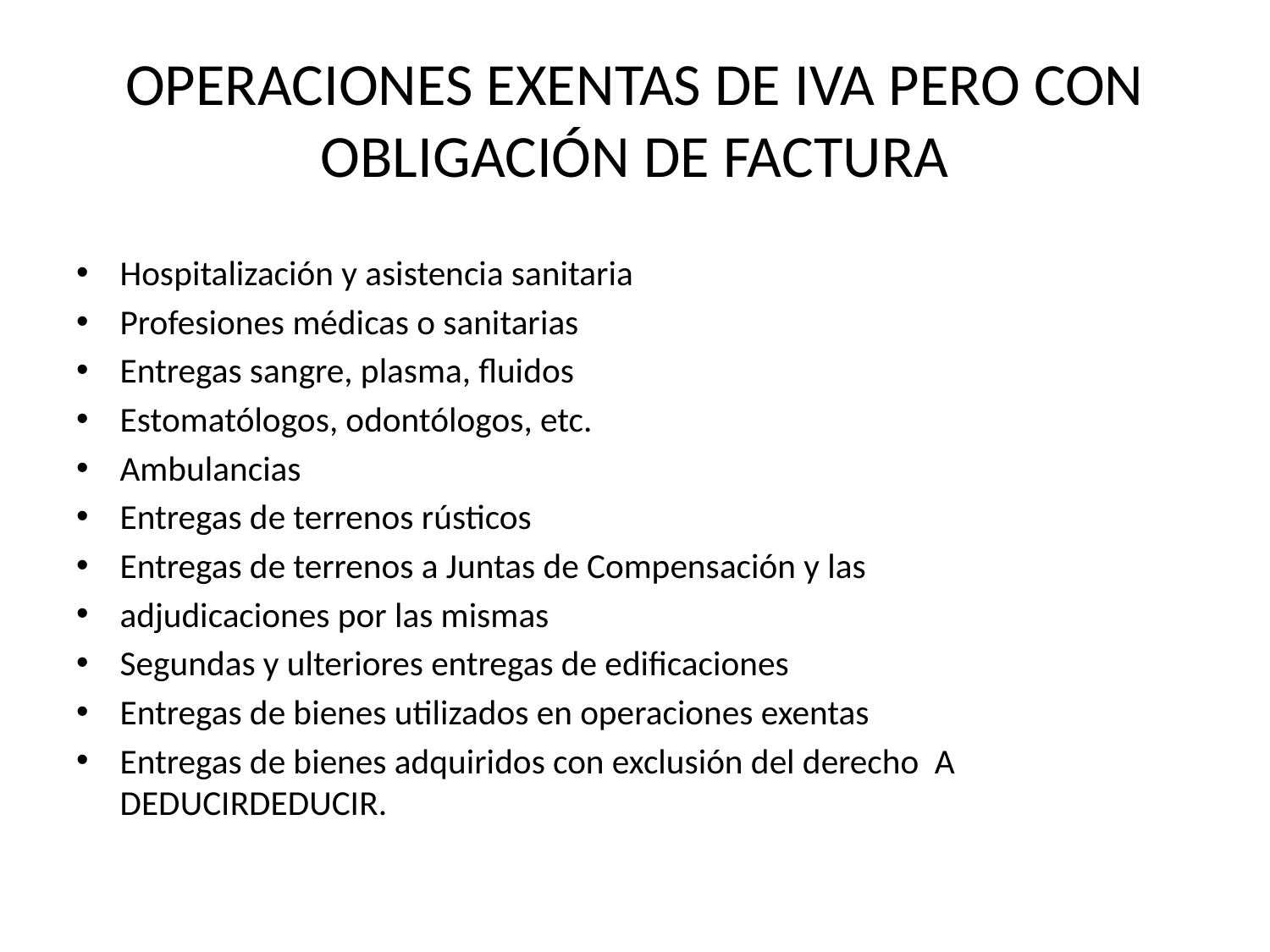

# OPERACIONES EXENTAS DE IVA PERO CON OBLIGACIÓN DE FACTURA

Hospitalización y asistencia sanitaria
Profesiones médicas o sanitarias
Entregas sangre, plasma, fluidos
Estomatólogos, odontólogos, etc.
Ambulancias
Entregas de terrenos rústicos
Entregas de terrenos a Juntas de Compensación y las
adjudicaciones por las mismas
Segundas y ulteriores entregas de edificaciones
Entregas de bienes utilizados en operaciones exentas
Entregas de bienes adquiridos con exclusión del derecho  A DEDUCIRDEDUCIR.